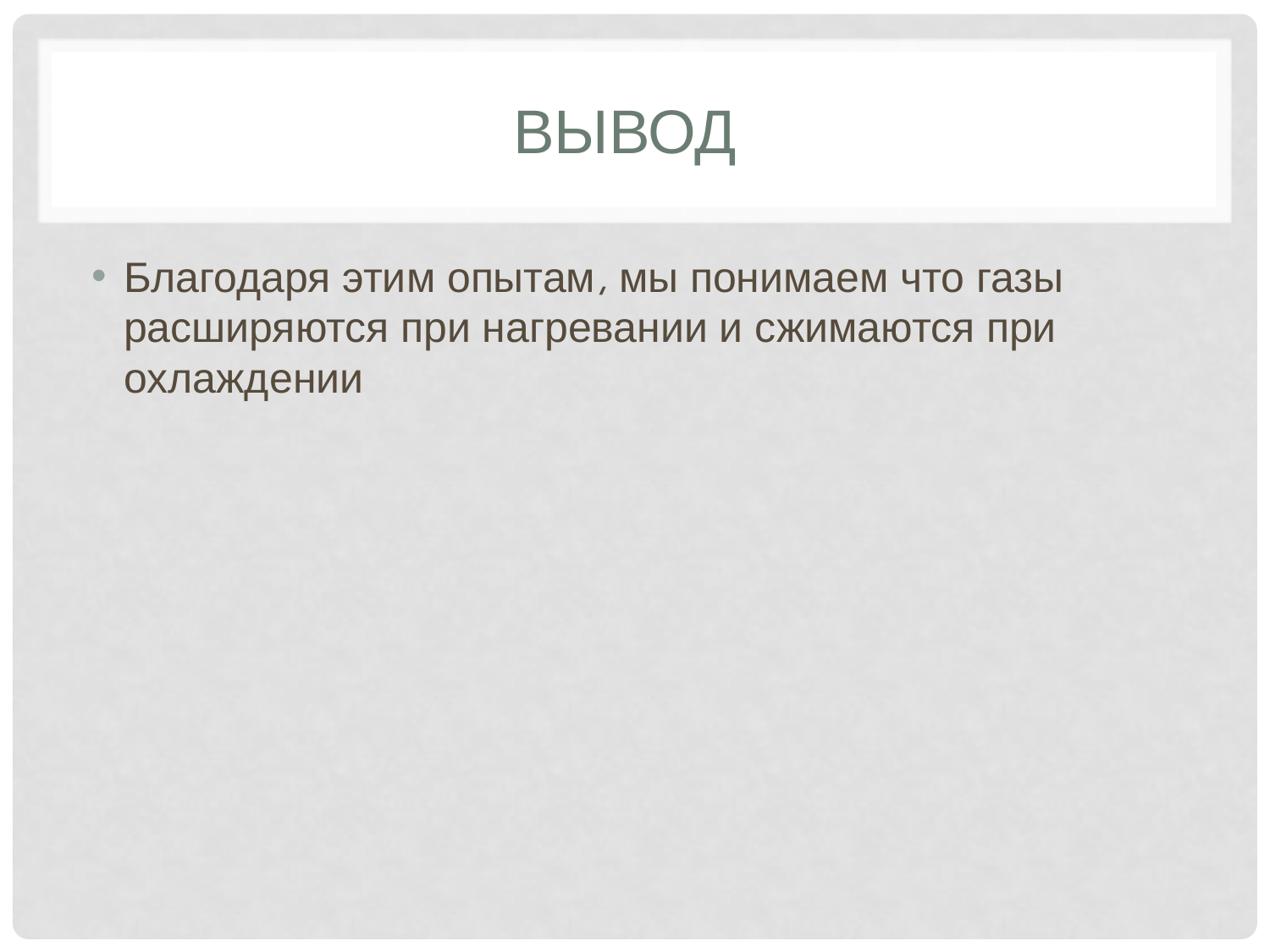

# Вывод
Благодаря этим опытам, мы понимаем что газы расширяются при нагревании и сжимаются при охлаждении